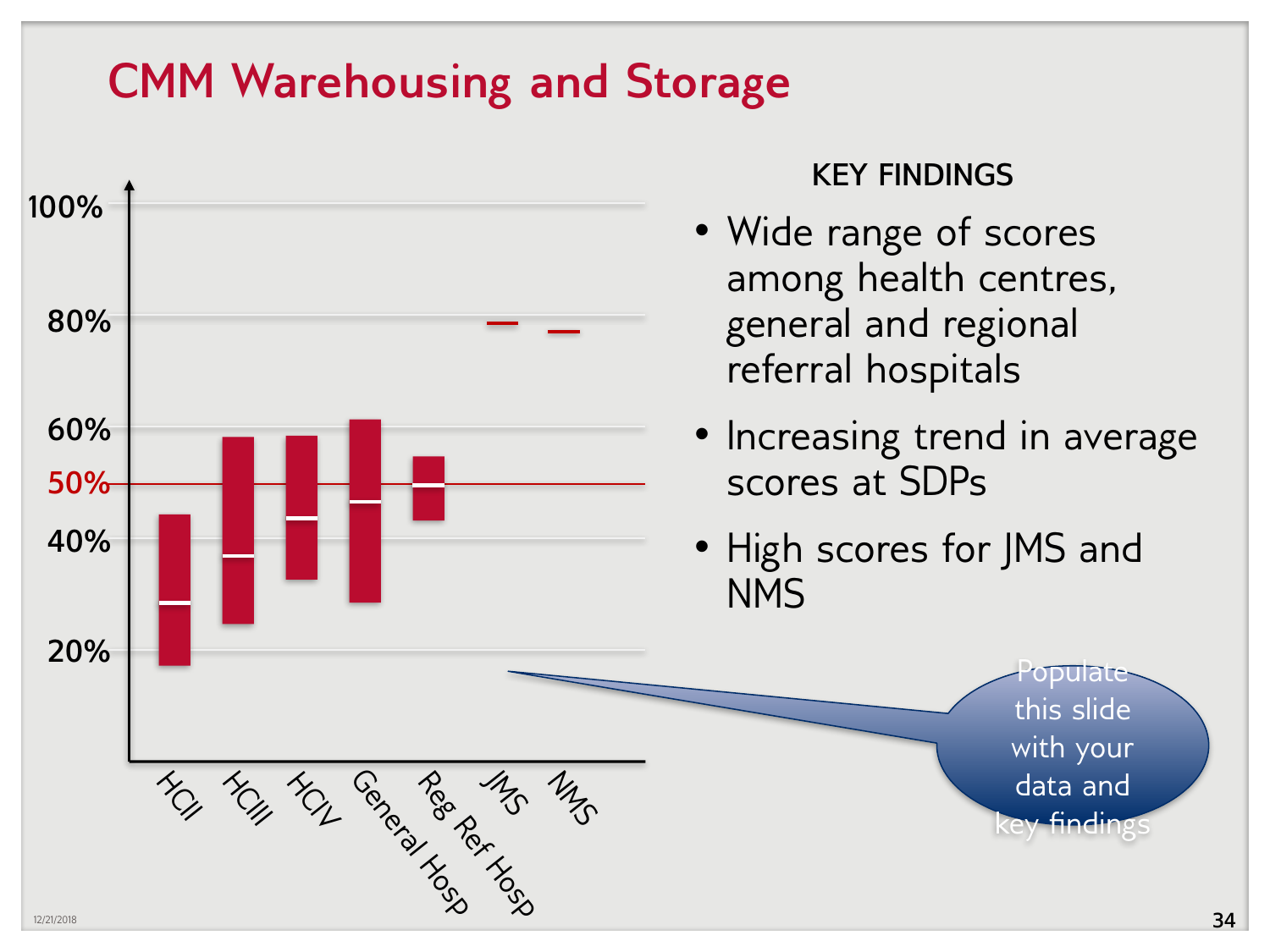

# CMM Warehousing and Storage
KEY FINDINGS
100%
Wide range of scores among health centres, general and regional referral hospitals
Increasing trend in average scores at SDPs
High scores for JMS and NMS
80%
60%

50%

40%

20%
Populate this slide with your data and key findings
HCII
HCIV
HCIII
JMS
NMS
General Hosp
Reg Ref Hosp
12/21/2018
34